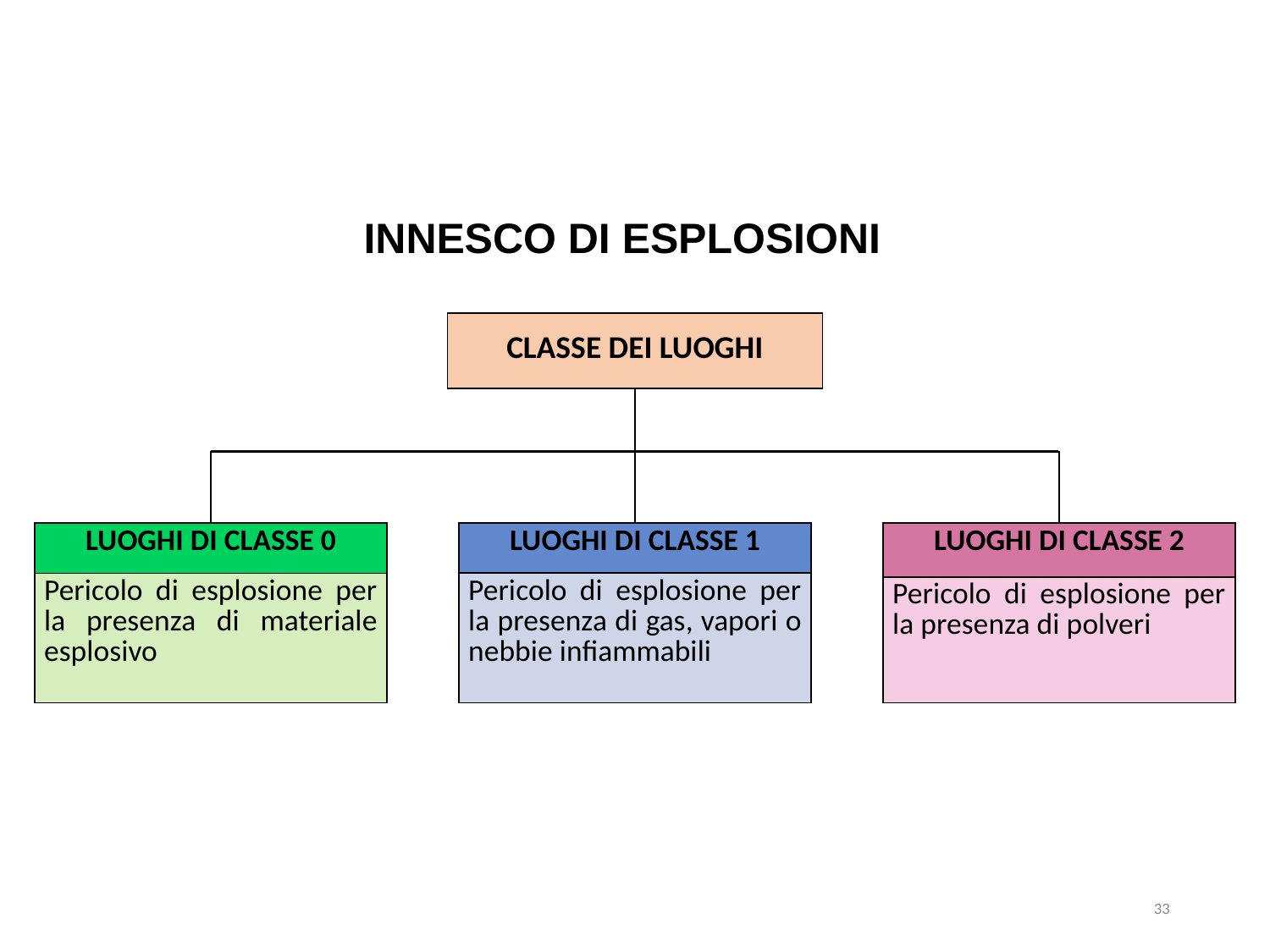

INNESCO DI ESPLOSIONI
| CLASSE DEI LUOGHI |
| --- |
| LUOGHI DI CLASSE 0 |
| --- |
| Pericolo di esplosione per la presenza di materiale esplosivo |
| LUOGHI DI CLASSE 1 |
| --- |
| Pericolo di esplosione per la presenza di gas, vapori o nebbie infiammabili |
| LUOGHI DI CLASSE 2 |
| --- |
| Pericolo di esplosione per la presenza di polveri |
33